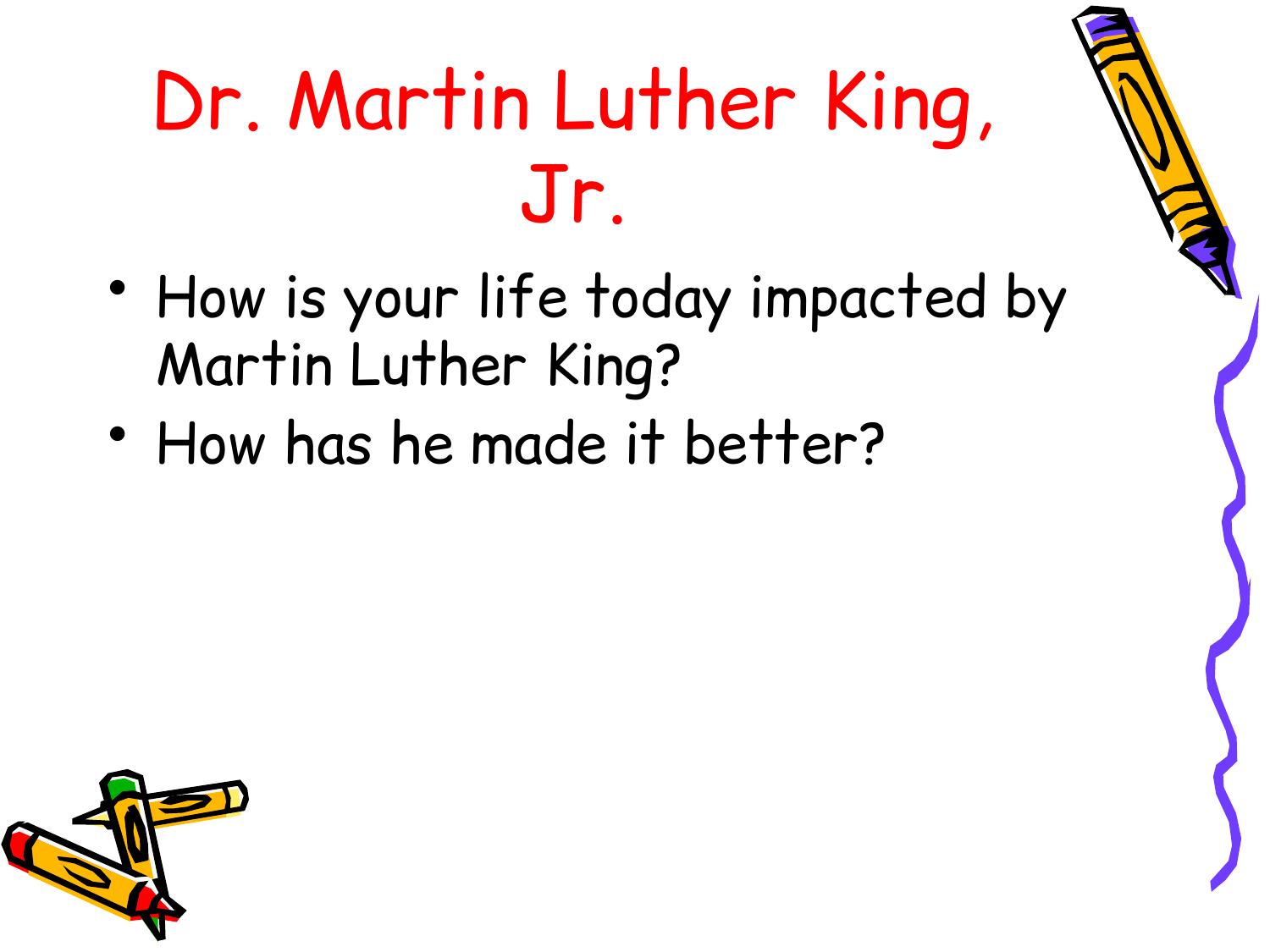

# Dr. Martin Luther King, Jr.
How is your life today impacted by Martin Luther King?
How has he made it better?